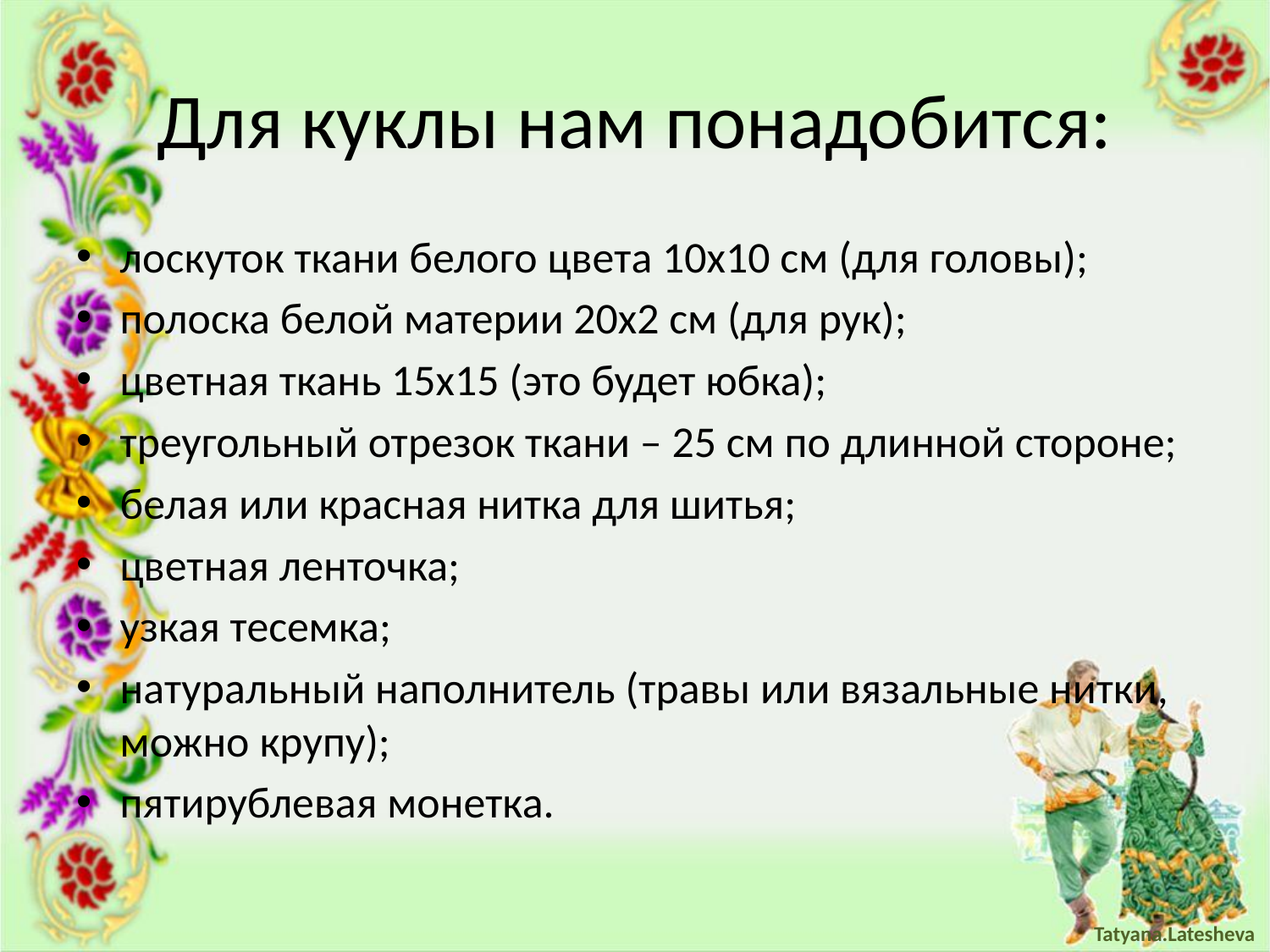

# Для куклы нам понадобится:
лоскуток ткани белого цвета 10х10 см (для головы);
полоска белой материи 20х2 см (для рук);
цветная ткань 15х15 (это будет юбка);
треугольный отрезок ткани – 25 см по длинной стороне;
белая или красная нитка для шитья;
цветная ленточка;
узкая тесемка;
натуральный наполнитель (травы или вязальные нитки, можно крупу);
пятирублевая монетка.